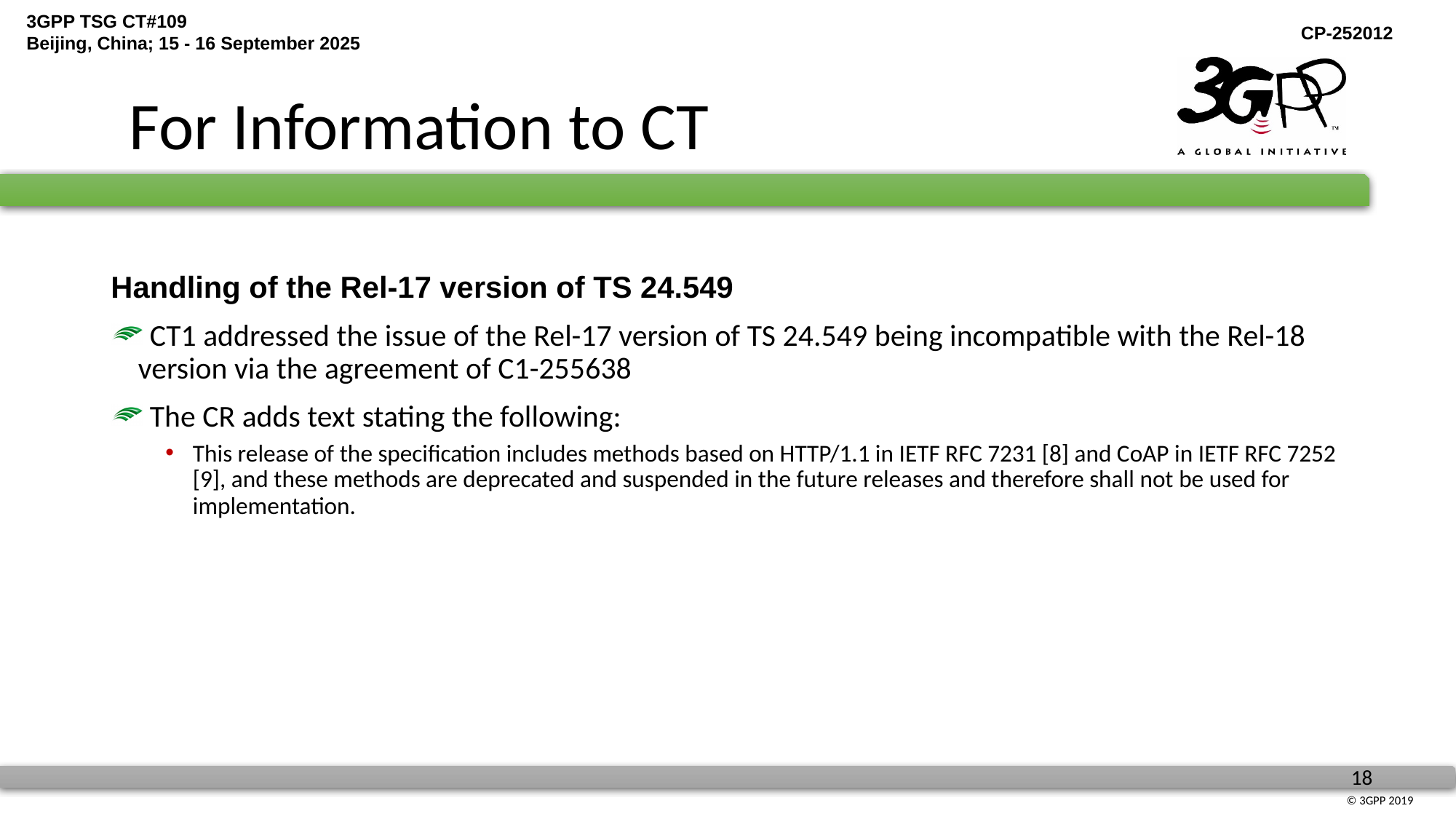

# For Information to CT
Handling of the Rel-17 version of TS 24.549
 CT1 addressed the issue of the Rel-17 version of TS 24.549 being incompatible with the Rel-18 version via the agreement of C1-255638
 The CR adds text stating the following:
This release of the specification includes methods based on HTTP/1.1 in IETF RFC 7231 [8] and CoAP in IETF RFC 7252 [9], and these methods are deprecated and suspended in the future releases and therefore shall not be used for implementation.